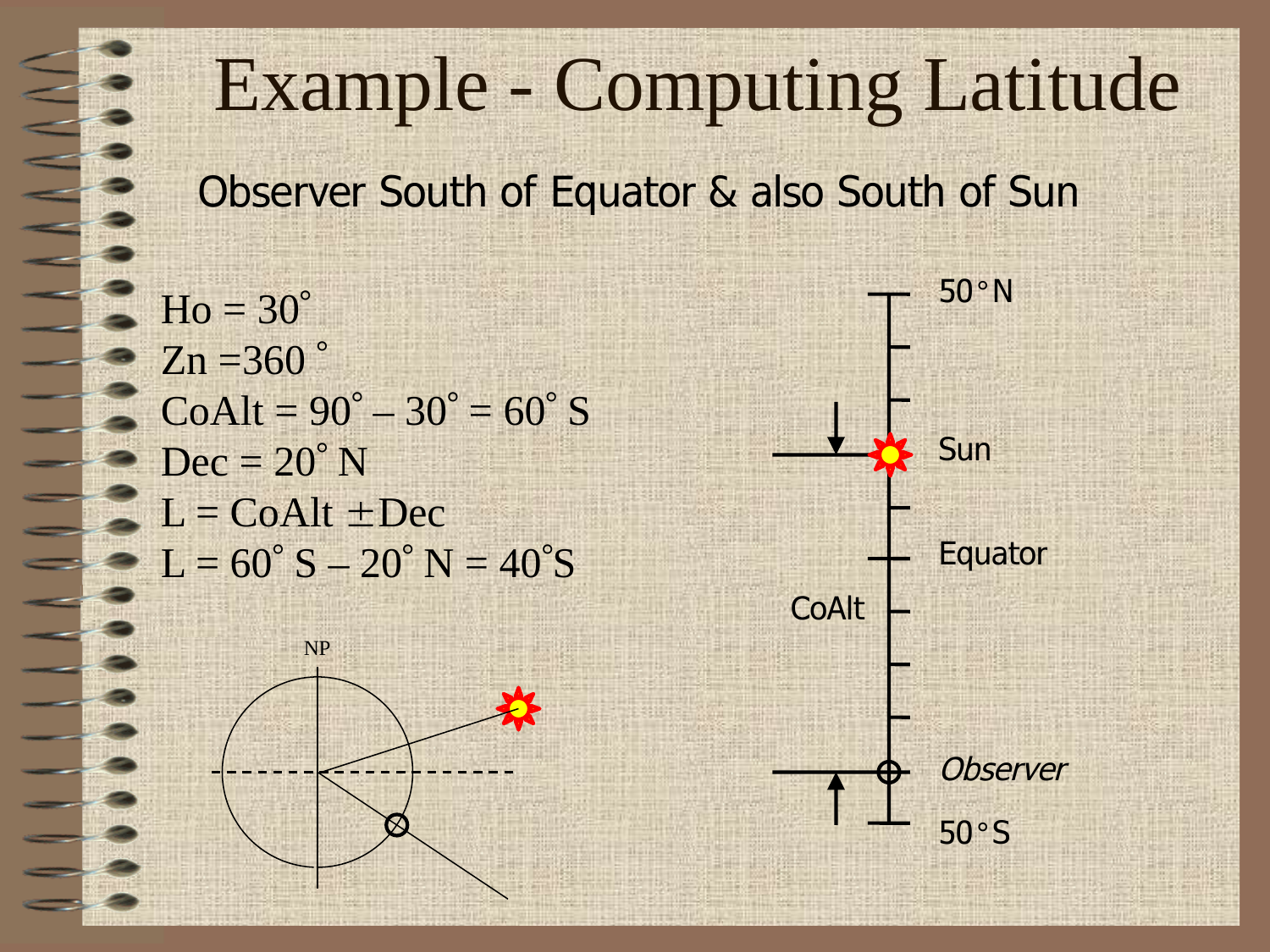

Example - Computing Latitude
Observer South of Equator & also South of Sun
50°N
Ho = 30°
Zn =360 °
CoAlt = 90° – 30° = 60° S
Dec = 20° N
L = CoAlt ±Dec
L = 60° S – 20° N = 40°S

Sun

Equator

CoAlt

NP

Observer

50°S